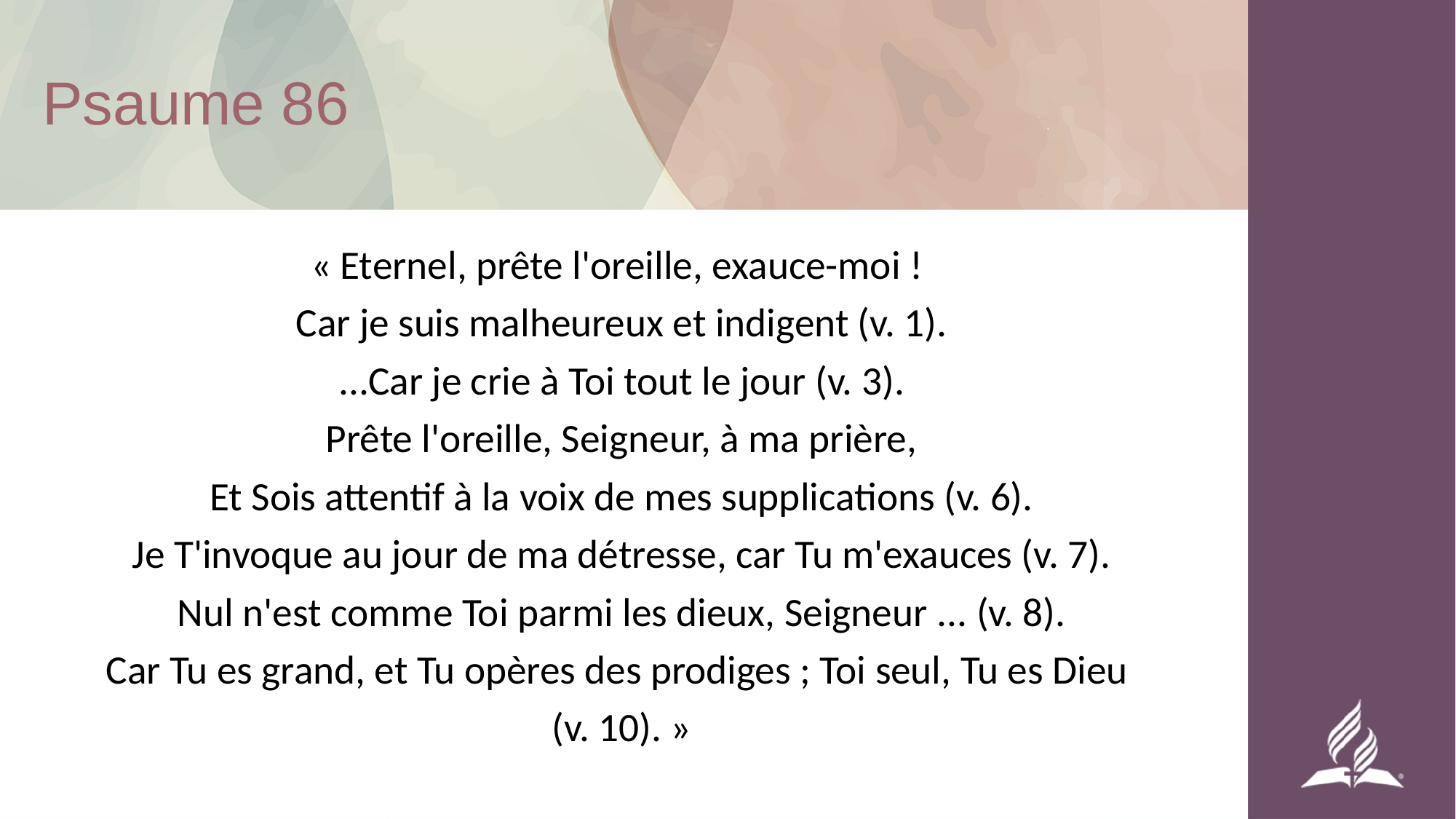

# Psaume 86
« Eternel, prête l'oreille, exauce-moi !
Car je suis malheureux et indigent (v. 1).
...Car je crie à Toi tout le jour (v. 3).
Prête l'oreille, Seigneur, à ma prière,
Et Sois attentif à la voix de mes supplications (v. 6).
Je T'invoque au jour de ma détresse, car Tu m'exauces (v. 7).
Nul n'est comme Toi parmi les dieux, Seigneur ... (v. 8).
Car Tu es grand, et Tu opères des prodiges ; Toi seul, Tu es Dieu
(v. 10). »